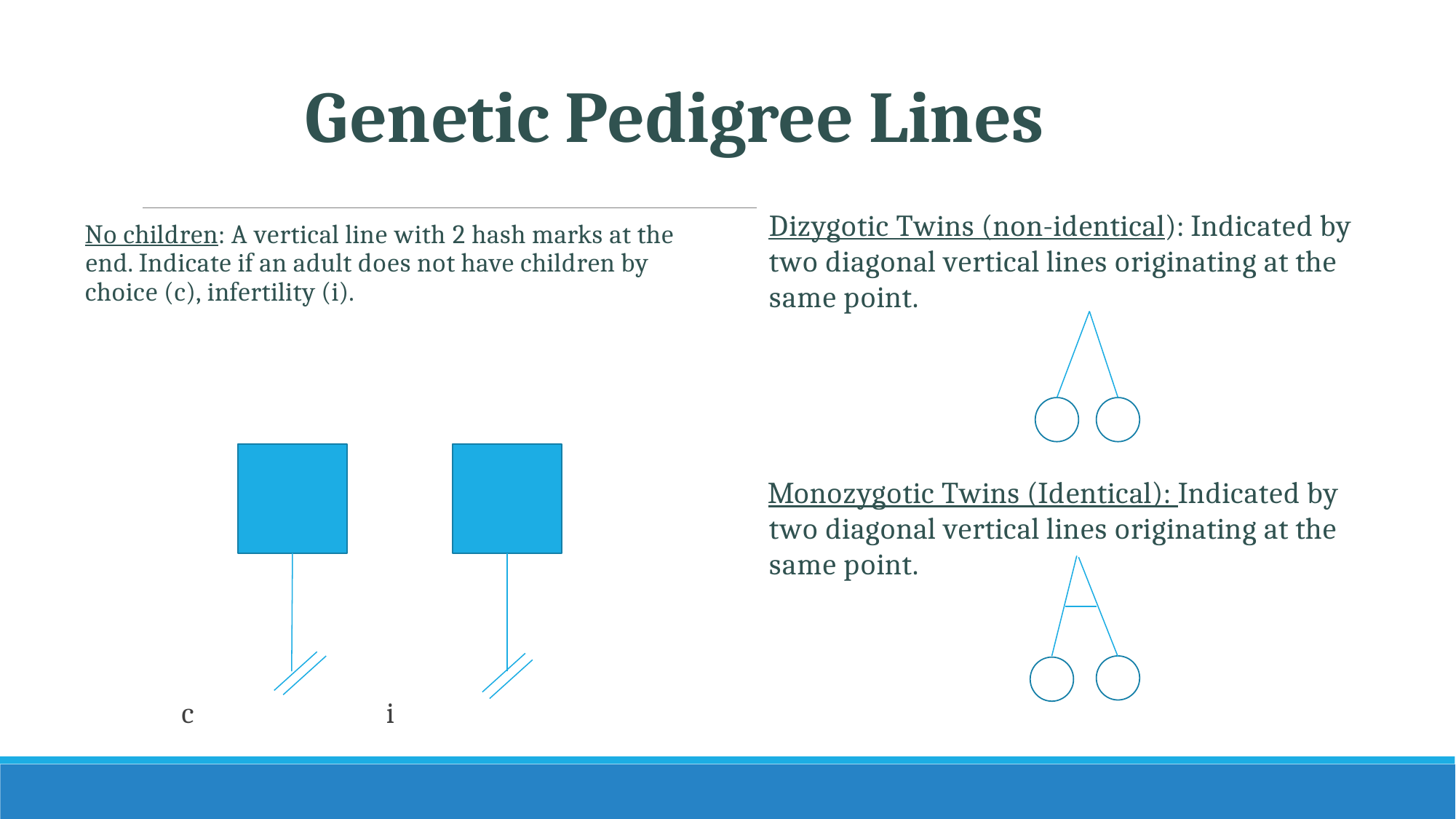

# Genetic Pedigree Lines
| Dizygotic Twins (non-identical): Indicated by two diagonal vertical lines originating at the same point. Monozygotic Twins (Identical): Indicated by two diagonal vertical lines originating at the same point. |
| --- |
No children: A vertical line with 2 hash marks at the end. Indicate if an adult does not have children by choice (c), infertility (i).

		c 	               i